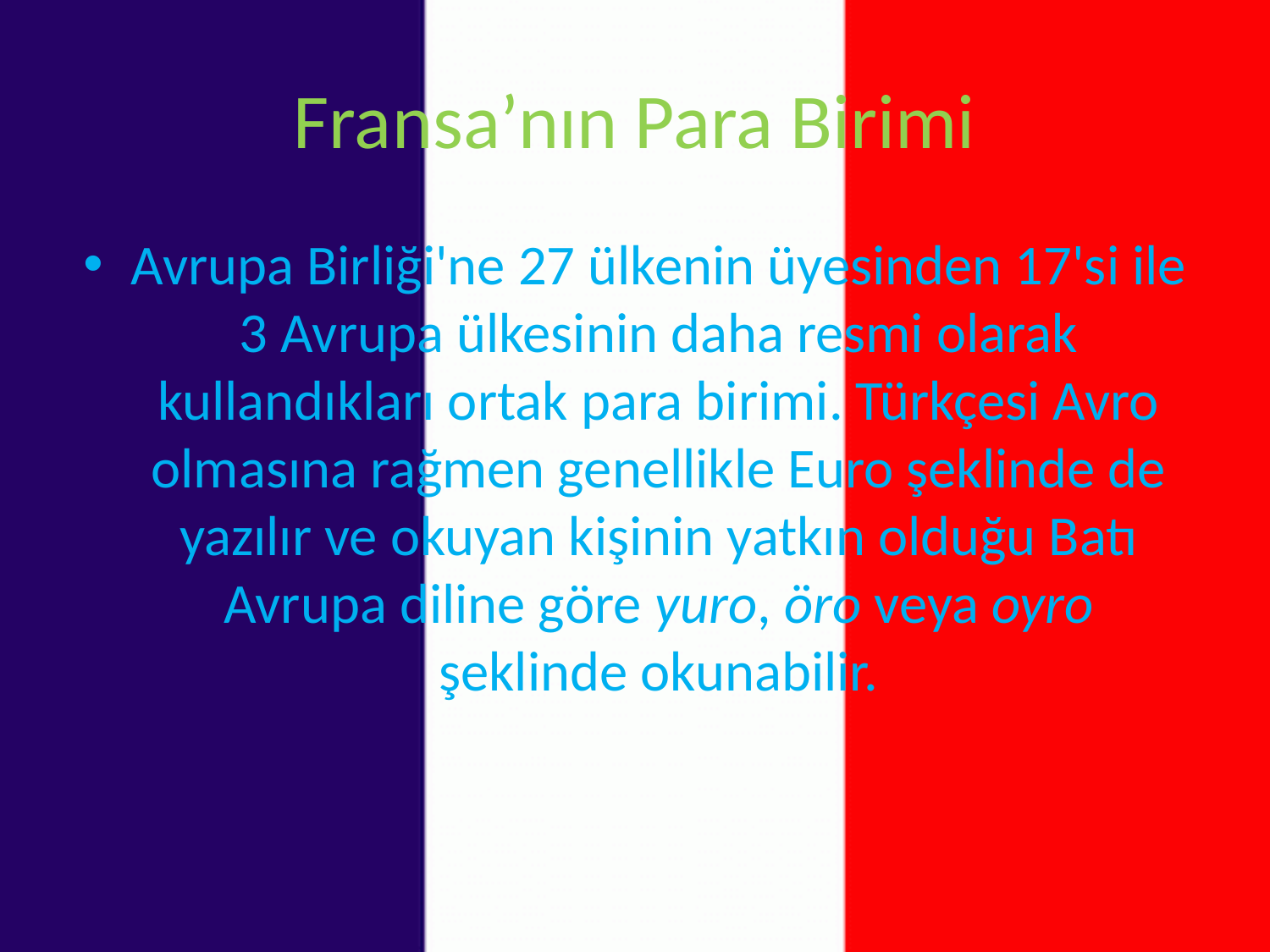

# Fransa’nın Para Birimi
Avrupa Birliği'ne 27 ülkenin üyesinden 17'si ile 3 Avrupa ülkesinin daha resmi olarak kullandıkları ortak para birimi. Türkçesi Avro olmasına rağmen genellikle Euro şeklinde de yazılır ve okuyan kişinin yatkın olduğu Batı Avrupa diline göre yuro, öro veya oyro şeklinde okunabilir.